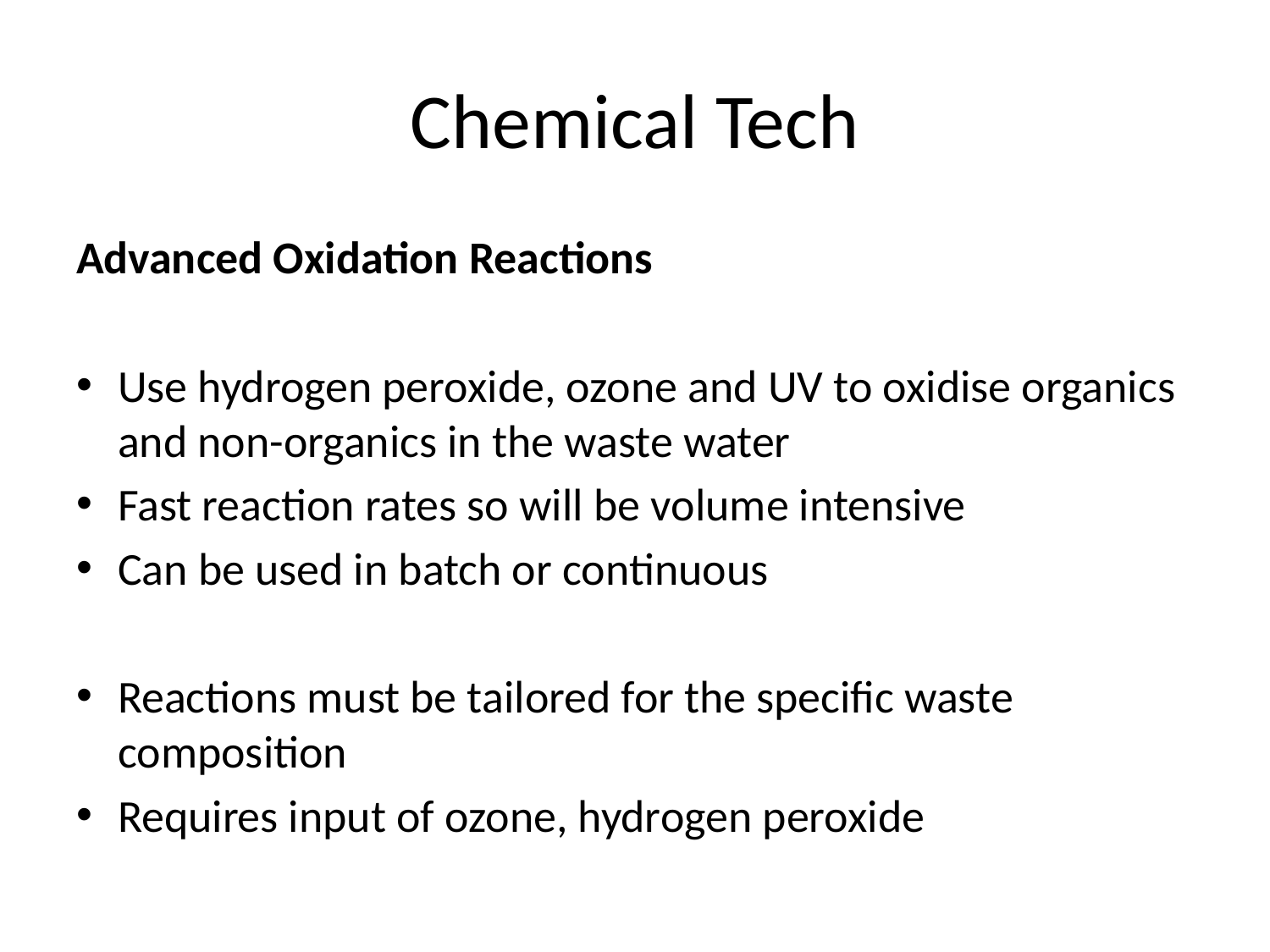

# Chemical Tech
Advanced Oxidation Reactions

Use hydrogen peroxide, ozone and UV to oxidise organics and non-organics in the waste water
Fast reaction rates so will be volume intensive
Can be used in batch or continuous

Reactions must be tailored for the specific waste composition
Requires input of ozone, hydrogen peroxide